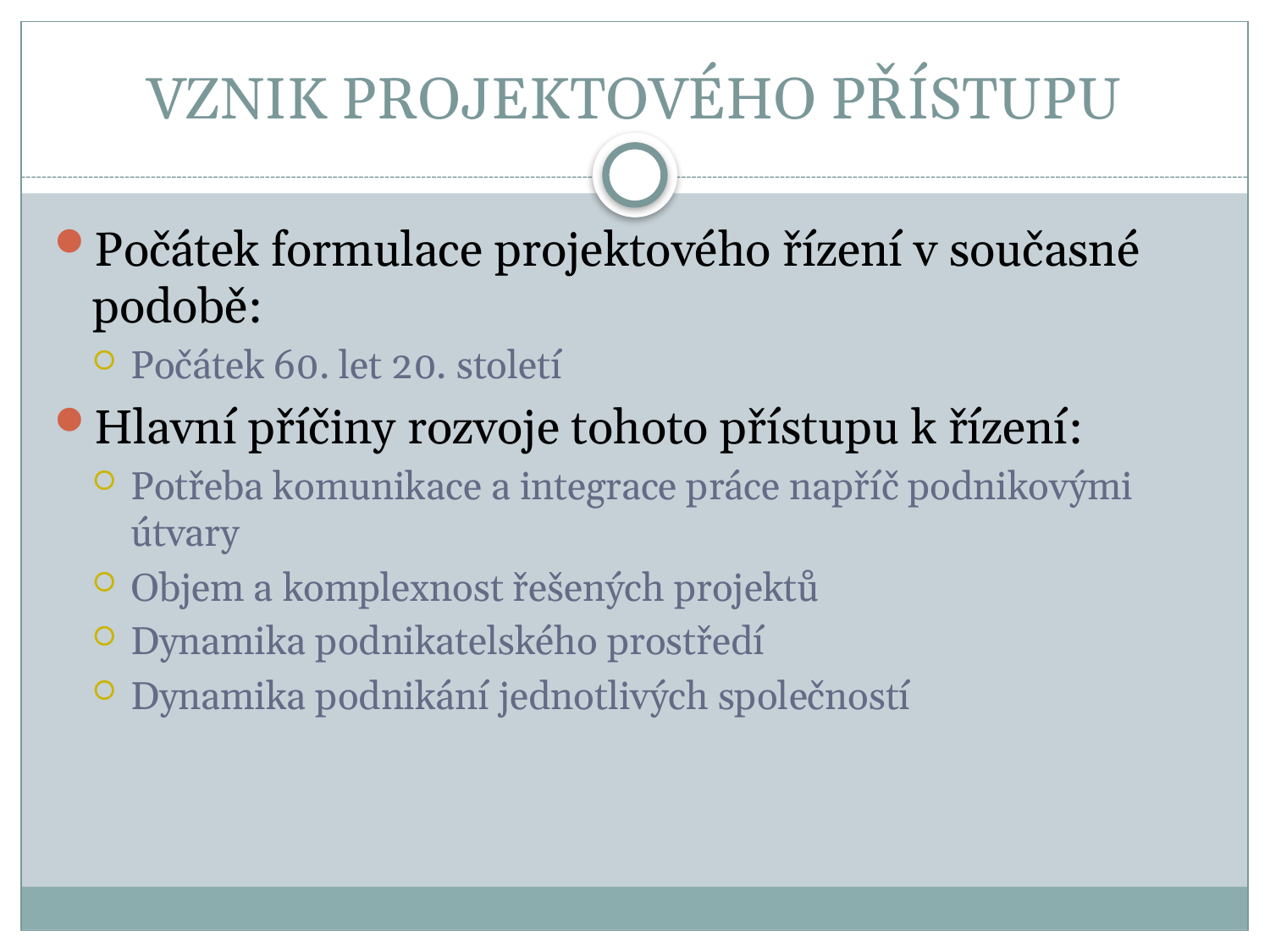

# VZNIK PROJEKTOVÉHO PŘÍSTUPU
Počátek formulace projektového řízení v současné podobě:
Počátek 60. let 20. století
Hlavní příčiny rozvoje tohoto přístupu k řízení:
Potřeba komunikace a integrace práce napříč podnikovými útvary
Objem a komplexnost řešených projektů
Dynamika podnikatelského prostředí
Dynamika podnikání jednotlivých společností